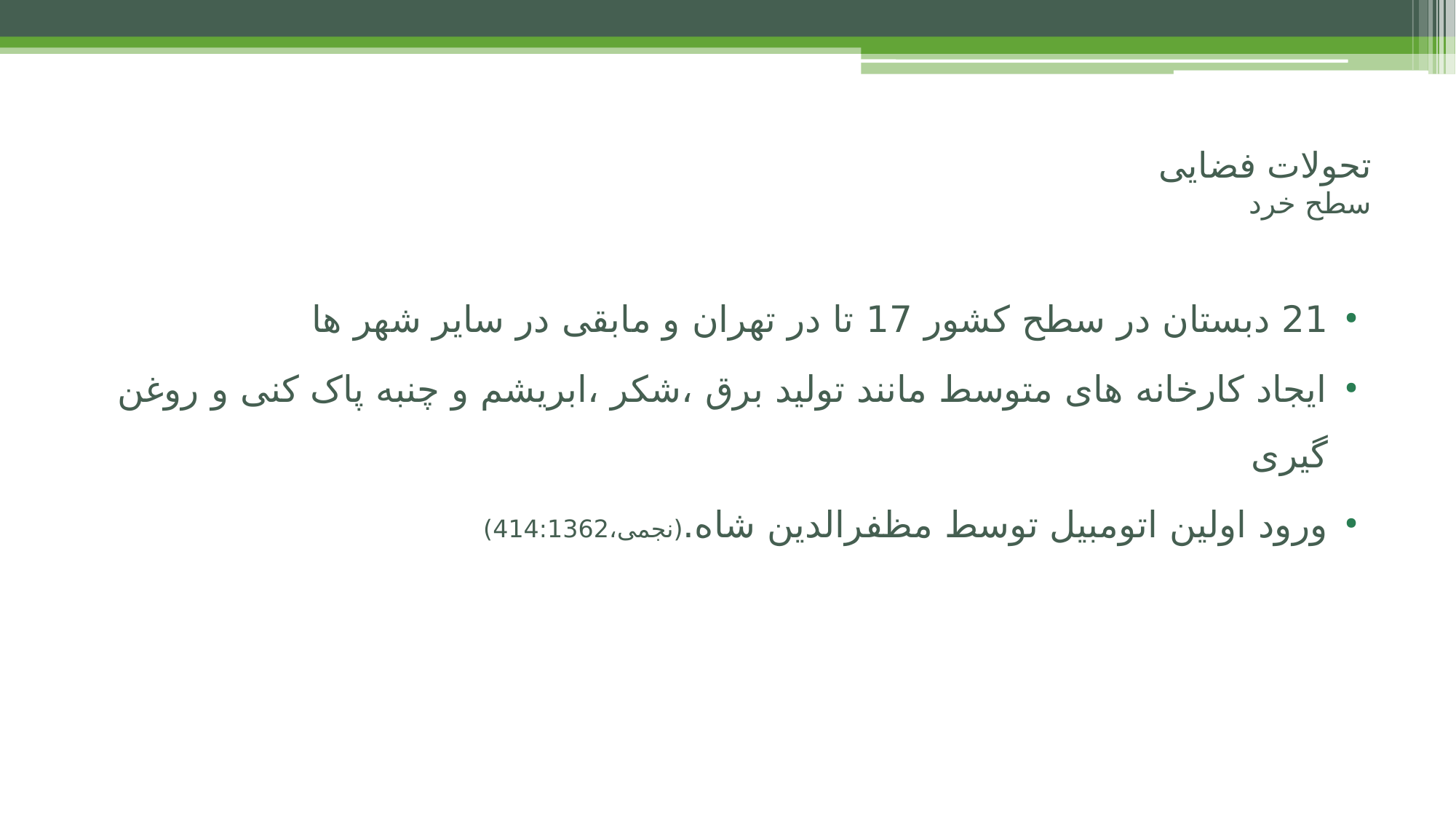

# تحولات فضایی سطح خرد
21 دبستان در سطح کشور 17 تا در تهران و مابقی در سایر شهر ها
ایجاد کارخانه های متوسط مانند تولید برق ،شکر ،ابریشم و چنبه پاک کنی و روغن گیری
ورود اولین اتومبیل توسط مظفرالدین شاه.(نجمی،414:1362)